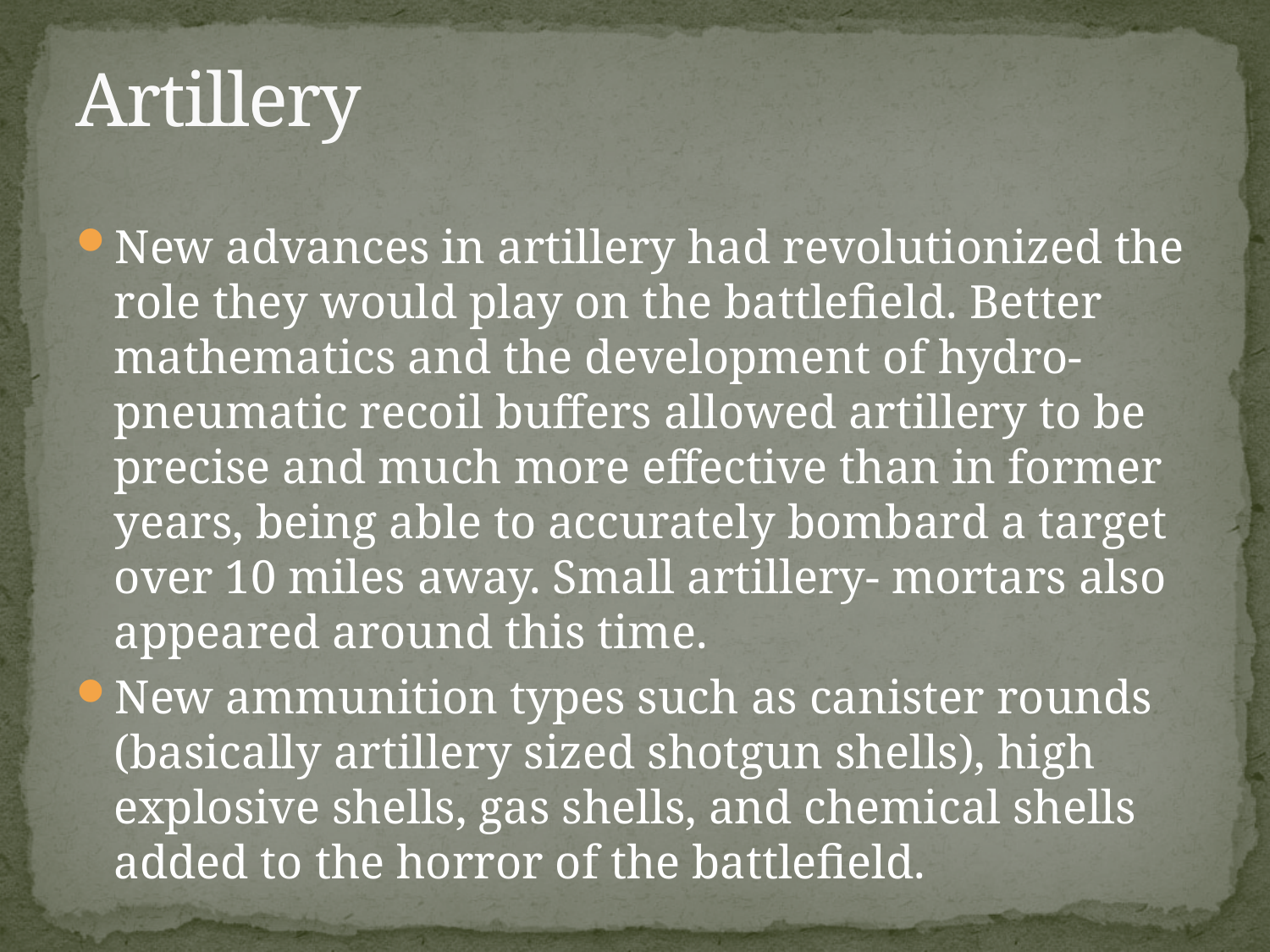

# Artillery
New advances in artillery had revolutionized the role they would play on the battlefield. Better mathematics and the development of hydro-pneumatic recoil buffers allowed artillery to be precise and much more effective than in former years, being able to accurately bombard a target over 10 miles away. Small artillery- mortars also appeared around this time.
New ammunition types such as canister rounds (basically artillery sized shotgun shells), high explosive shells, gas shells, and chemical shells added to the horror of the battlefield.